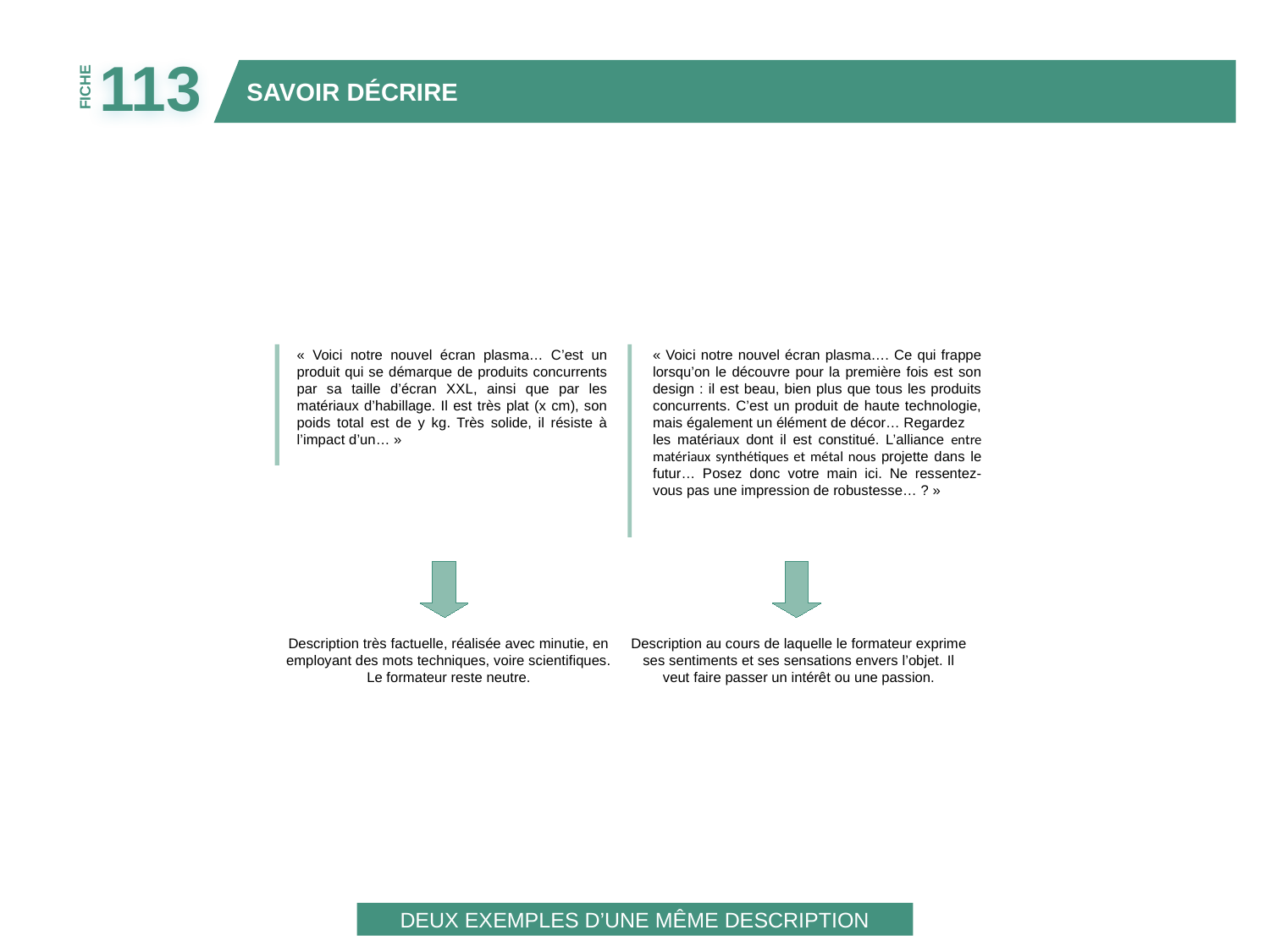

113

SAVOIR DÉCRIRE
FICHE

« Voici notre nouvel écran plasma… C’est un produit qui se démarque de produits concurrents par sa taille d’écran XXL, ainsi que par les matériaux d’habillage. Il est très plat (x cm), son poids total est de y kg. Très solide, il résiste à l’impact d’un… »
« Voici notre nouvel écran plasma…. Ce qui frappe lorsqu’on le découvre pour la première fois est son design : il est beau, bien plus que tous les produits concurrents. C’est un produit de haute technologie, mais également un élément de décor… Regardez
les matériaux dont il est constitué. L’alliance entre matériaux synthétiques et métal nous projette dans le futur… Posez donc votre main ici. Ne ressentez-vous pas une impression de robustesse… ? »

Description très factuelle, réalisée avec minutie, en
employant des mots techniques, voire scientifiques.
Le formateur reste neutre.
Description au cours de laquelle le formateur exprime
ses sentiments et ses sensations envers l’objet. Il
veut faire passer un intérêt ou une passion.
DEUX EXEMPLES D’UNE MÊME DESCRIPTION